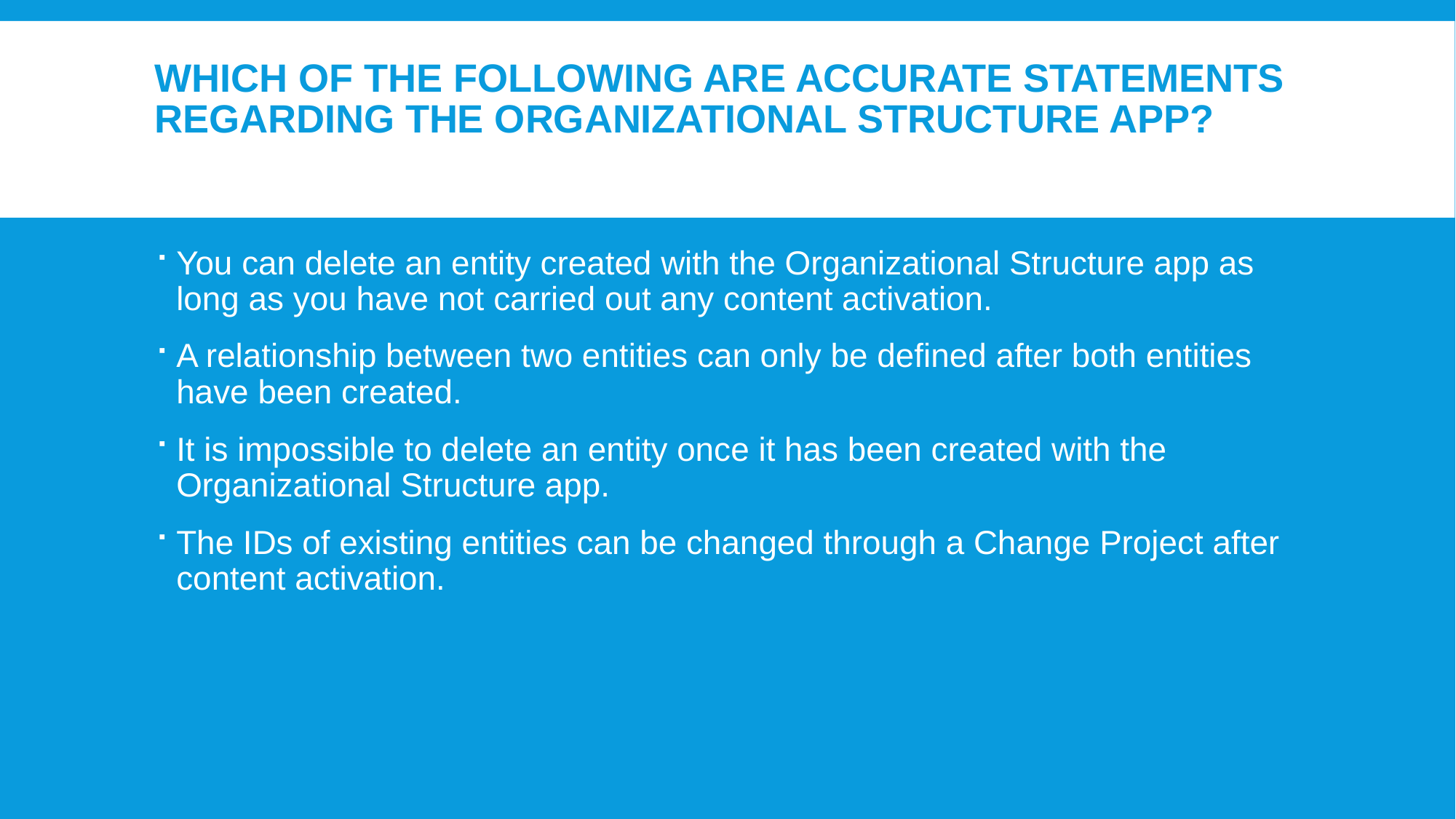

# Which of the following are accurate statements regarding the Organizational Structure app?
You can delete an entity created with the Organizational Structure app as long as you have not carried out any content activation.
A relationship between two entities can only be defined after both entities have been created.
It is impossible to delete an entity once it has been created with the Organizational Structure app.
The IDs of existing entities can be changed through a Change Project after content activation.